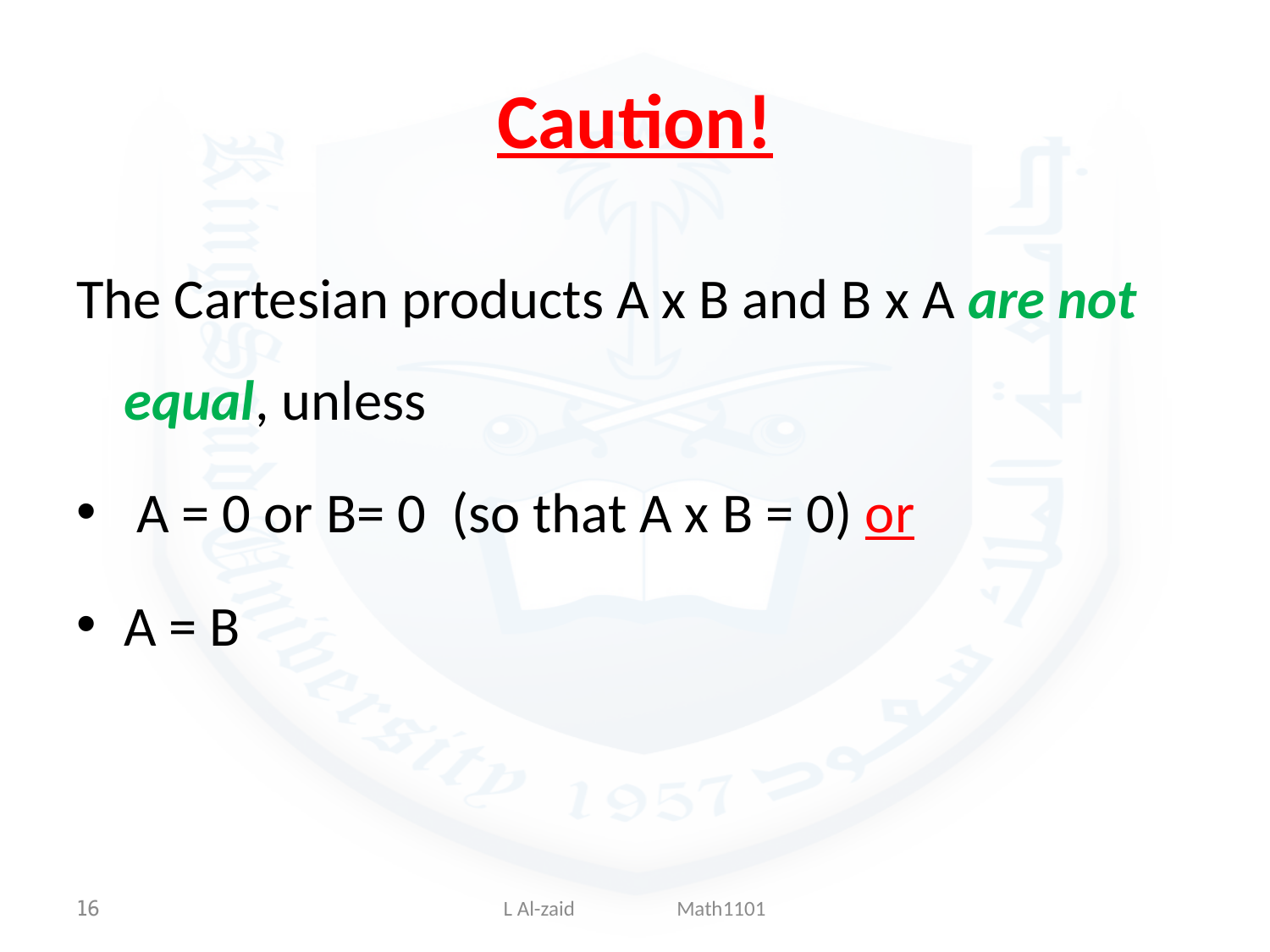

# Caution!
The Cartesian products A x B and B x A are not equal, unless
 A = 0 or B= 0  (so that A x B = 0) or
A = B
16
L Al-zaid                     Math1101